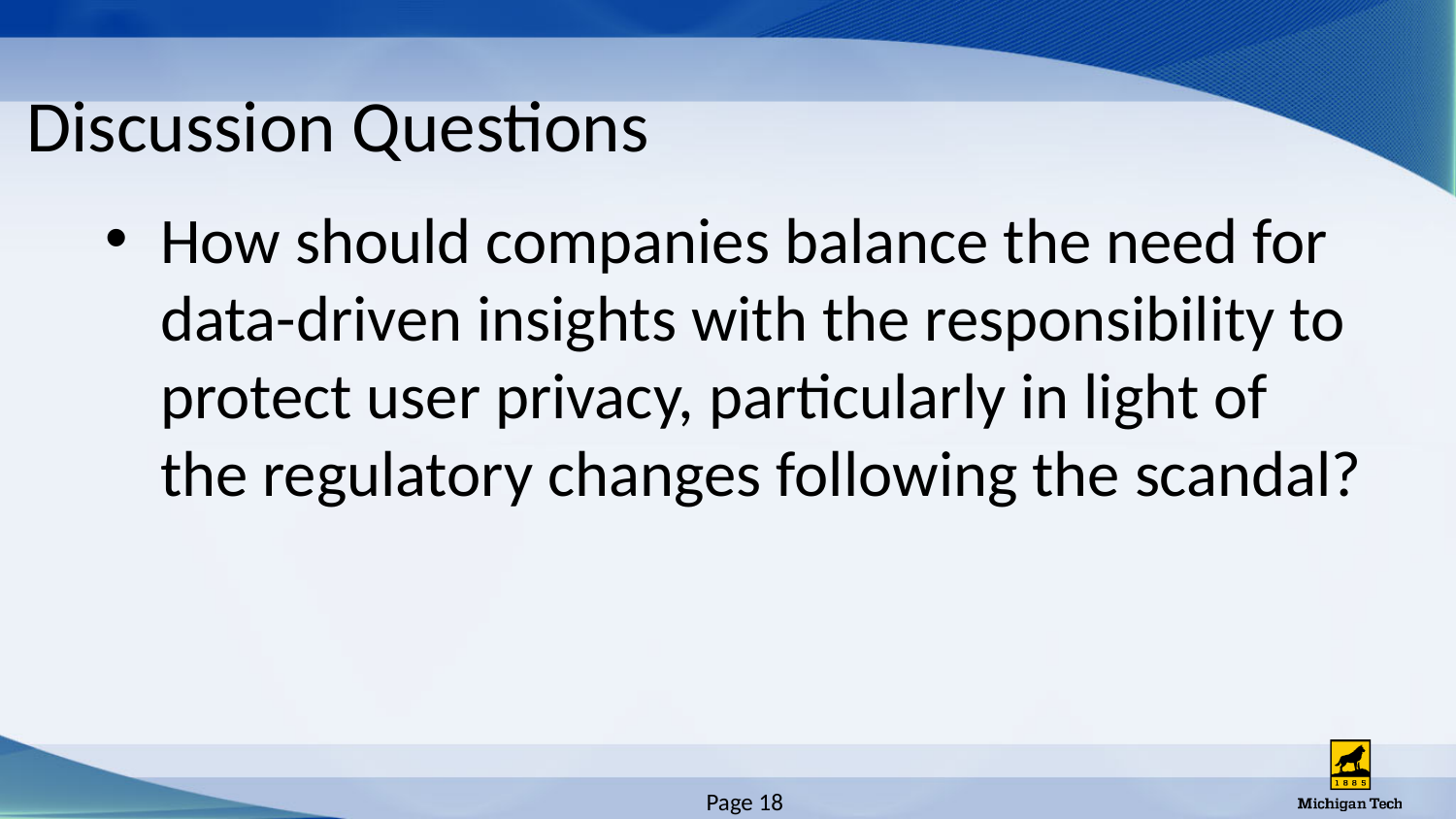

# Discussion Questions
How should companies balance the need for data-driven insights with the responsibility to protect user privacy, particularly in light of the regulatory changes following the scandal?